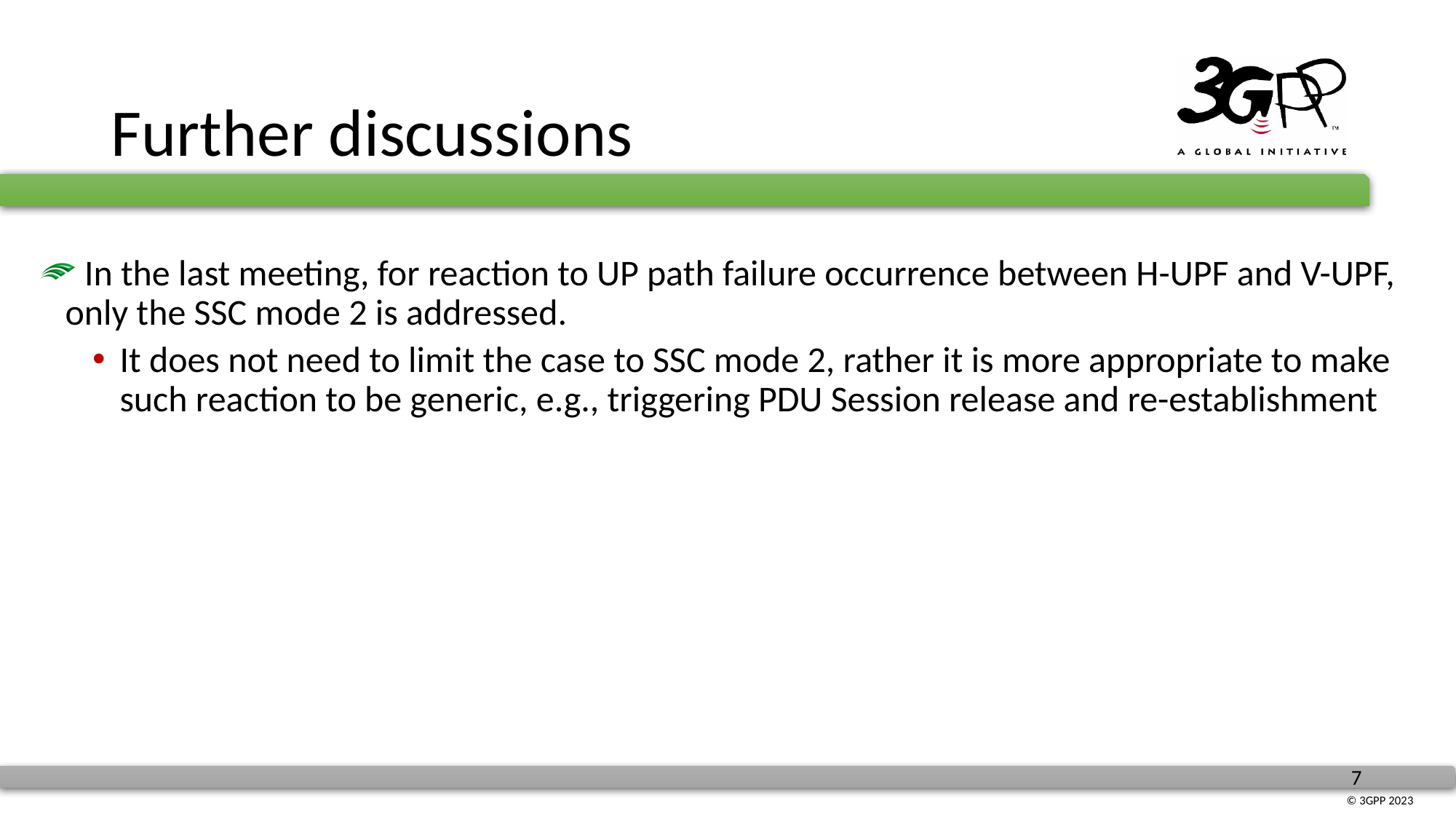

# Further discussions
 In the last meeting, for reaction to UP path failure occurrence between H-UPF and V-UPF, only the SSC mode 2 is addressed.
It does not need to limit the case to SSC mode 2, rather it is more appropriate to make such reaction to be generic, e.g., triggering PDU Session release and re-establishment